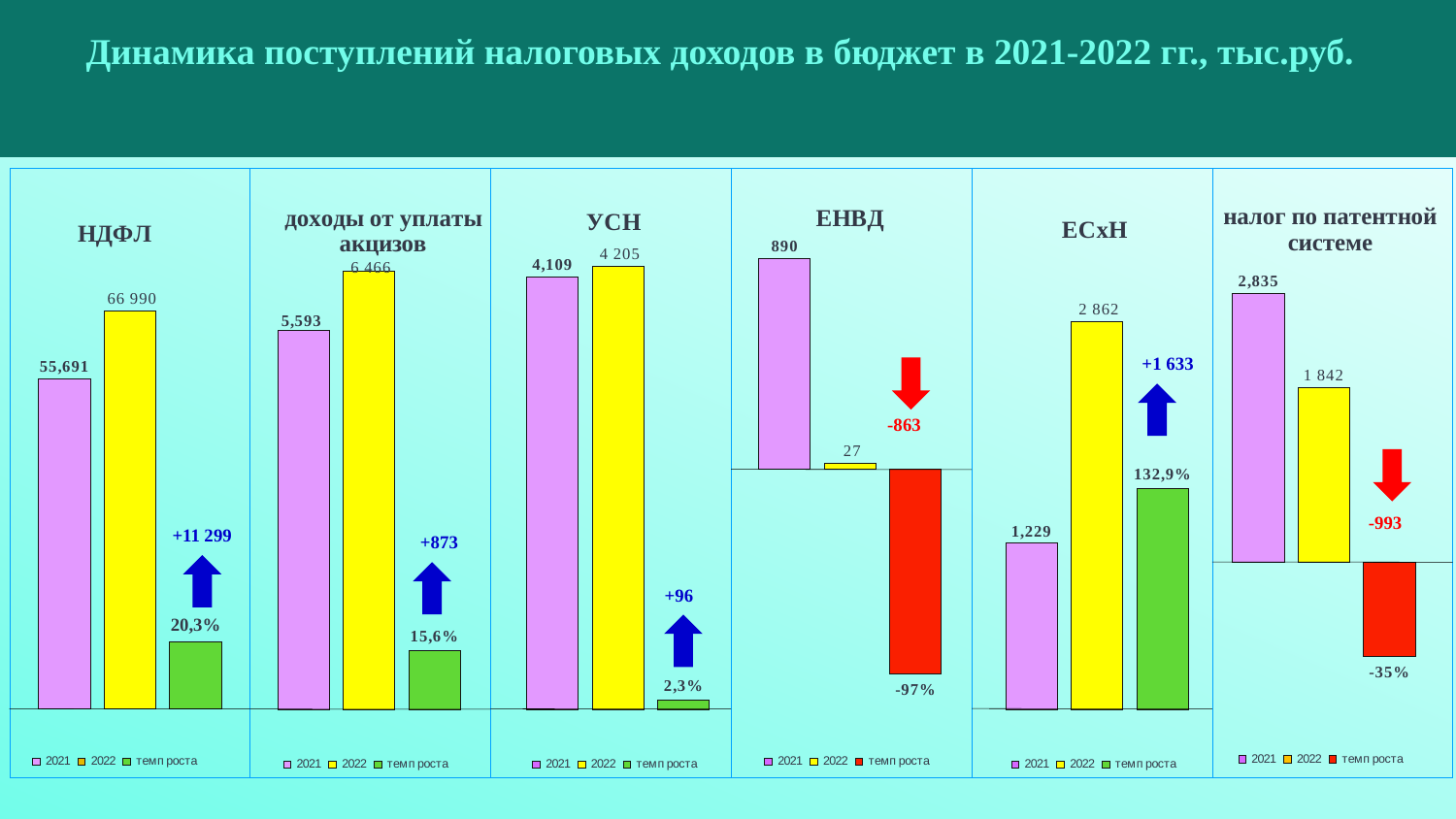

Динамика поступлений налоговых доходов в бюджет в 2021-2022 гг., тыс.руб.

### Chart: налог по патентной системе

| Category | 2021 | 2022 | темп роста |
|---|---|---|---|
| налог по патентной системе | 2835.0 | 1842.0 | -993.0 |

### Chart: НДФЛ

| Category | 2021 | 2022 | темп роста |
|---|---|---|---|
| НДФЛ | 55691.0 | 66990.0 | 11299.0 |

### Chart: ЕНВД

| Category | 2021 | 2022 | темп роста |
|---|---|---|---|
| ЕНВД | 890.0 | 27.0 | -863.0 |

### Chart: доходы от уплаты акцизов

| Category | 2021 | 2022 | темп роста |
|---|---|---|---|
| доходы от уплаты акцизов | 5593.0 | 6466.0 | 873.0 |

### Chart: УСН

| Category | 2021 | 2022 | темп роста |
|---|---|---|---|
| УСН | 4109.0 | 4205.0 | 96.0 |

### Chart: ЕСхН

| Category | 2021 | 2022 | темп роста |
|---|---|---|---|
| ЕСхН | 1229.0 | 2862.0 | 1633.0 |
+1 633

-863

-993
+11 299
+873

+96